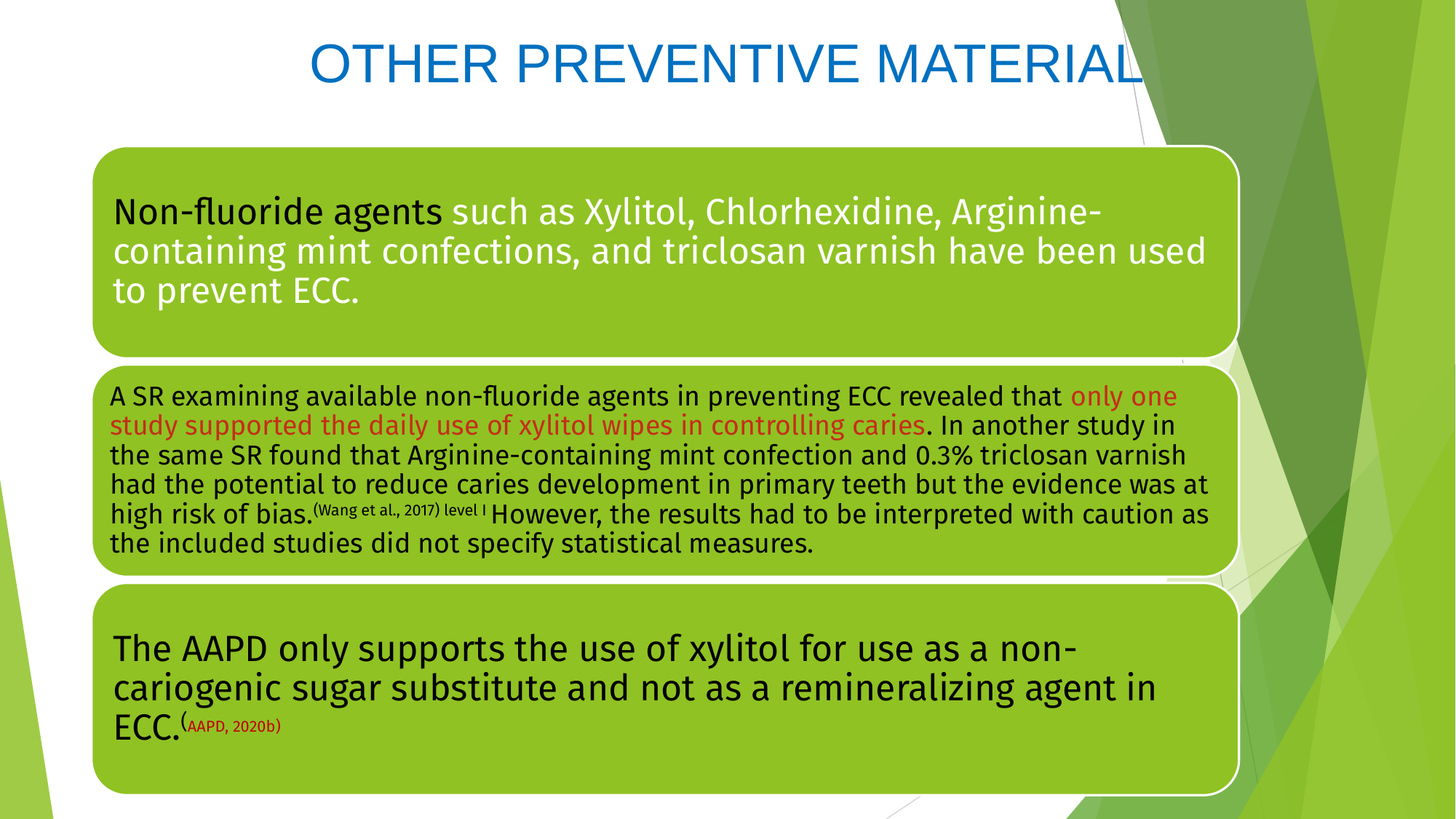

# OTHER PREVENTIVE MATERIAL

Non-fluoride agents such as Xylitol, Chlorhexidine, Arginine-containing mint confections, and triclosan varnish have been used to prevent ECC.

A SR examining available non-fluoride agents in preventing ECC revealed that only one study supported the daily use of xylitol wipes in controlling caries. In another study in the same SR found that Arginine-containing mint confection and 0.3% triclosan varnish had the potential to reduce caries development in primary teeth but the evidence was at high risk of bias.(Wang et al., 2017) level I However, the results had to be interpreted with caution as the included studies did not specify statistical measures.

The AAPD only supports the use of xylitol for use as a non-cariogenic sugar substitute and not as a remineralizing agent in ECC.(AAPD, 2020b)
16